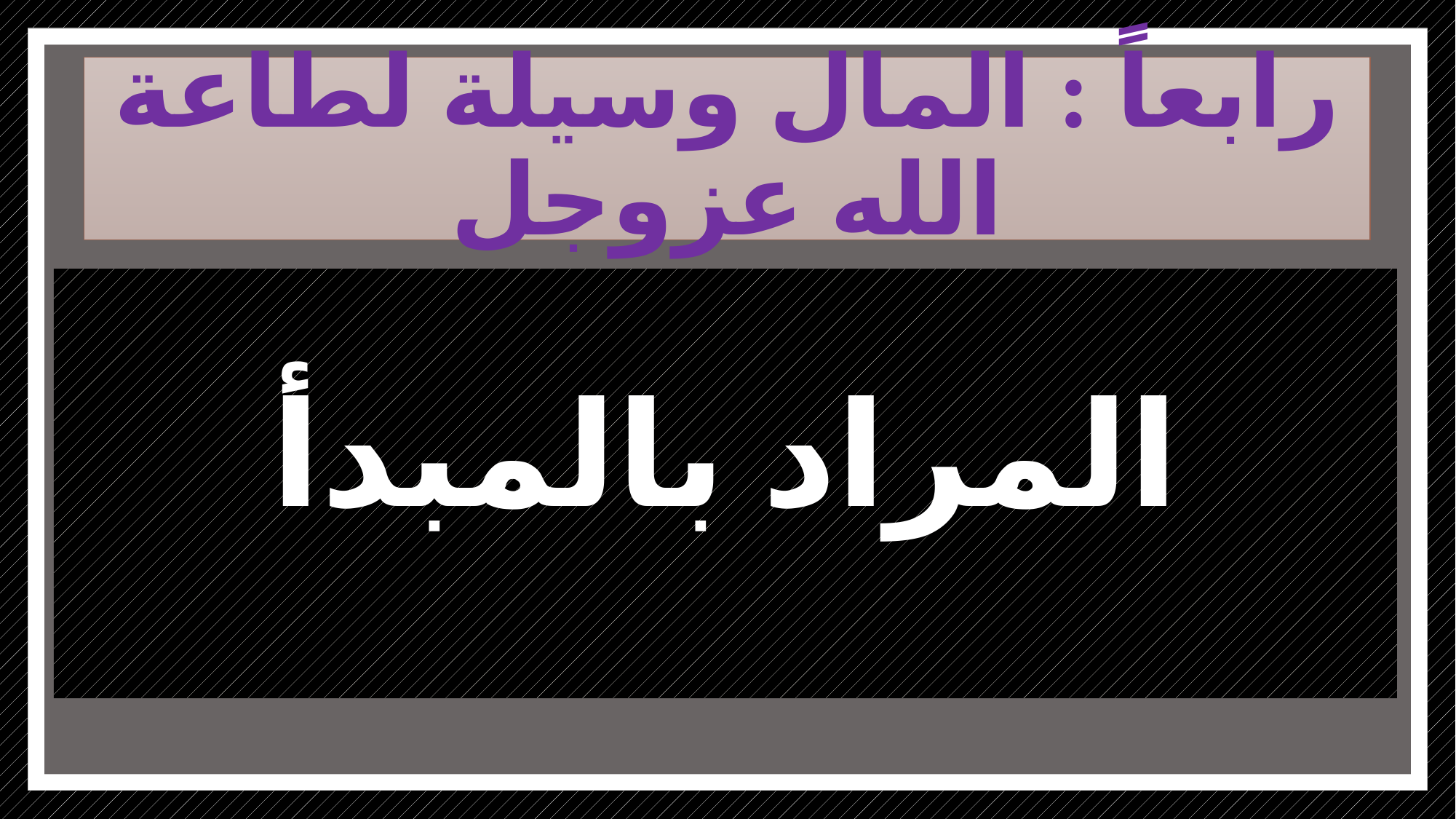

# رابعاً : المال وسيلة لطاعة الله عزوجل

المراد بالمبدأ